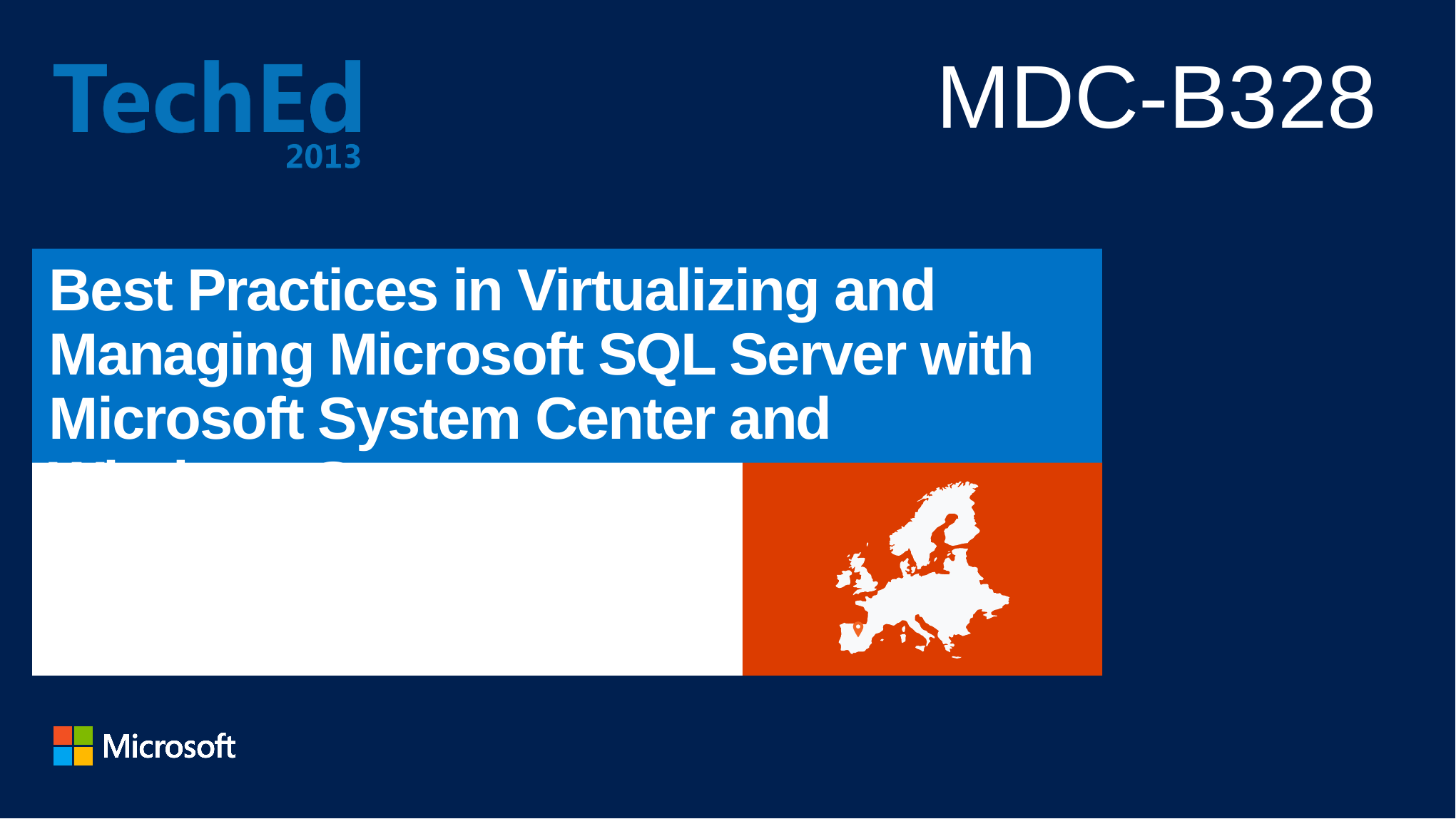

MDC-B328
# Best Practices in Virtualizing and Managing Microsoft SQL Server with Microsoft System Center and Windows Server
Islam Gomaa [MVP]
Systems Architect
Kivuto Solutions